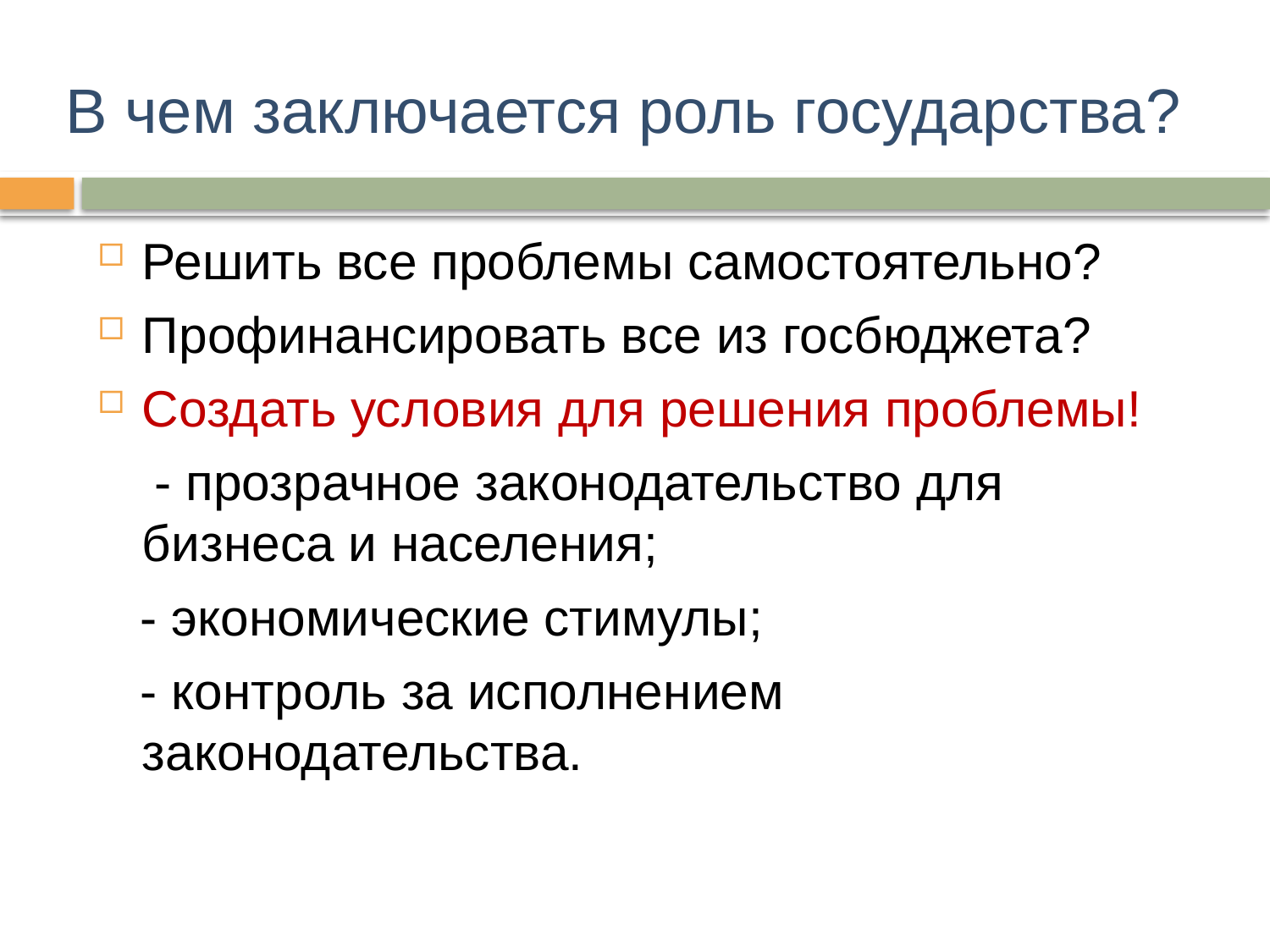

# В чем заключается роль государства?
Решить все проблемы самостоятельно?
Профинансировать все из госбюджета?
Создать условия для решения проблемы!
    - прозрачное законодательство для бизнеса и населения;
   - экономические стимулы;
   - контроль за исполнением   законодательства.